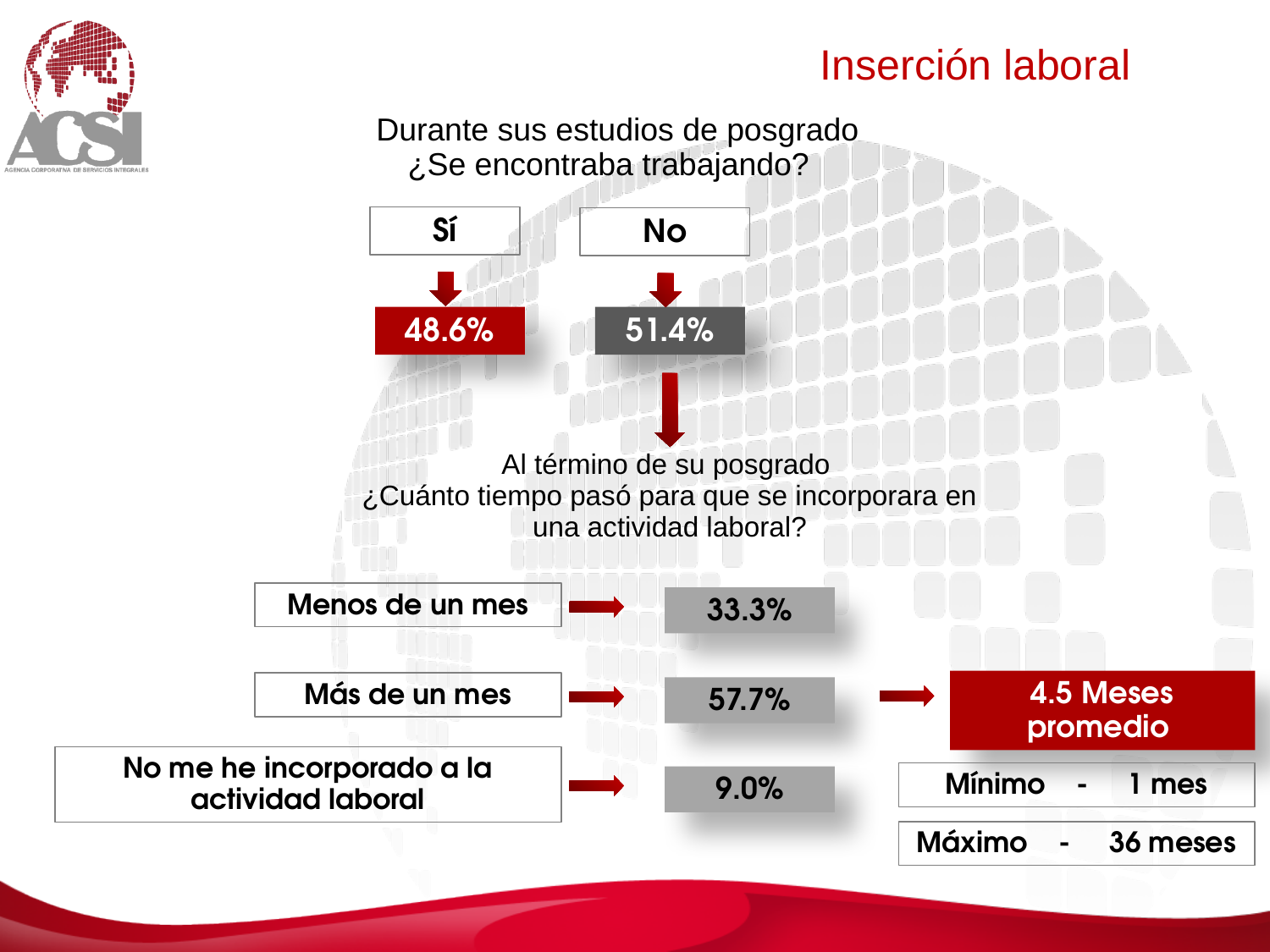

Inserción laboral
Durante sus estudios de posgrado
¿Se encontraba trabajando?
Sí
No

48.6%
51.4%

Al término de su posgrado
¿Cuánto tiempo pasó para que se incorporara en una actividad laboral?
Menos de un mes
33.3%

4.5 Meses promedio
Más de un mes
57.7%

No me he incorporado a la actividad laboral
Mínimo    -     1 mes
9.0%

Máximo    -     36 meses